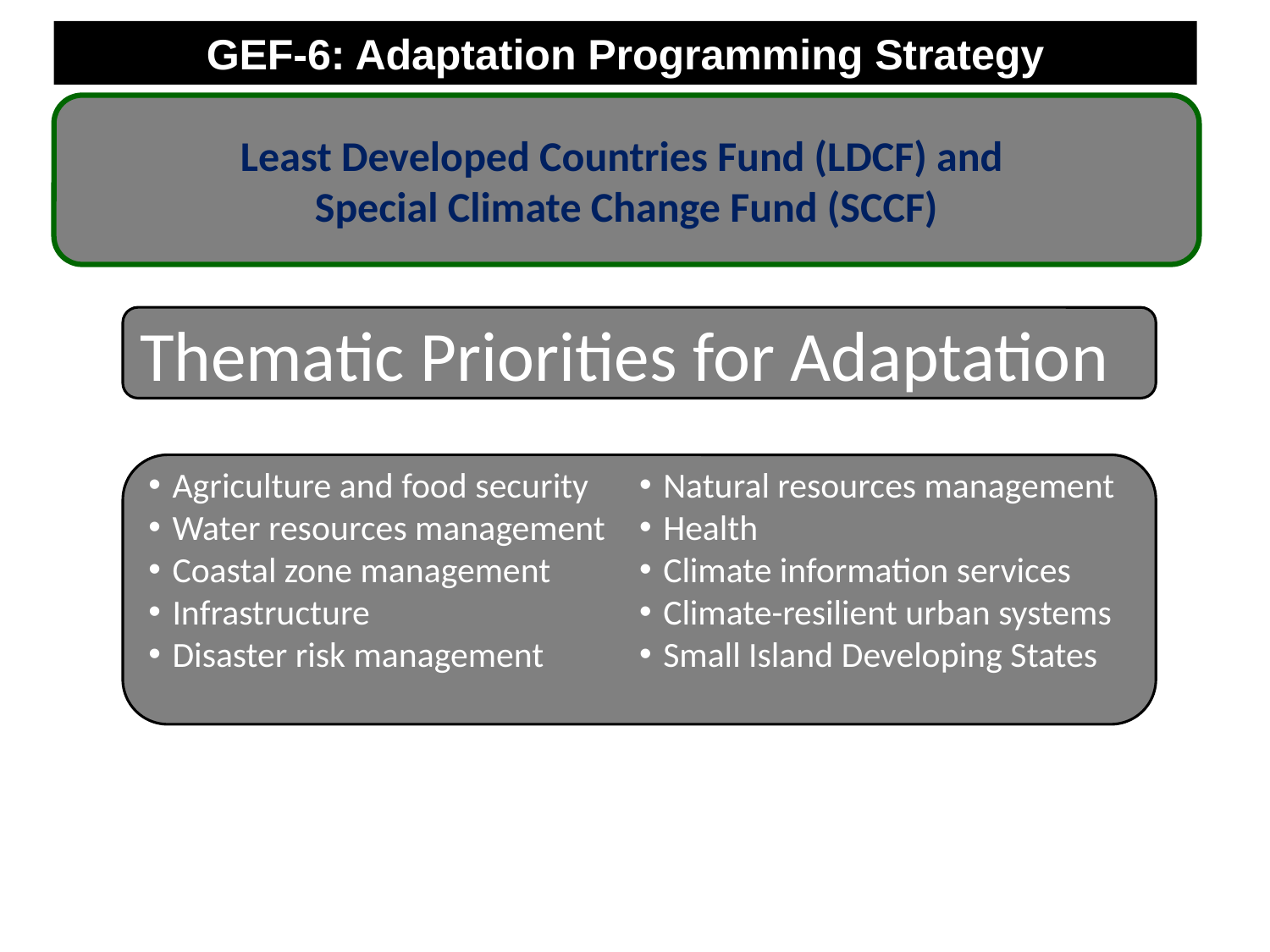

# GEF-6: Adaptation Programming Strategy
Least Developed Countries Fund (LDCF) and
Special Climate Change Fund (SCCF)
Thematic Priorities for Adaptation
Agriculture and food security
Water resources management
Coastal zone management
Infrastructure
Disaster risk management

Natural resources management
Health
Climate information services
Climate-resilient urban systems
Small Island Developing States